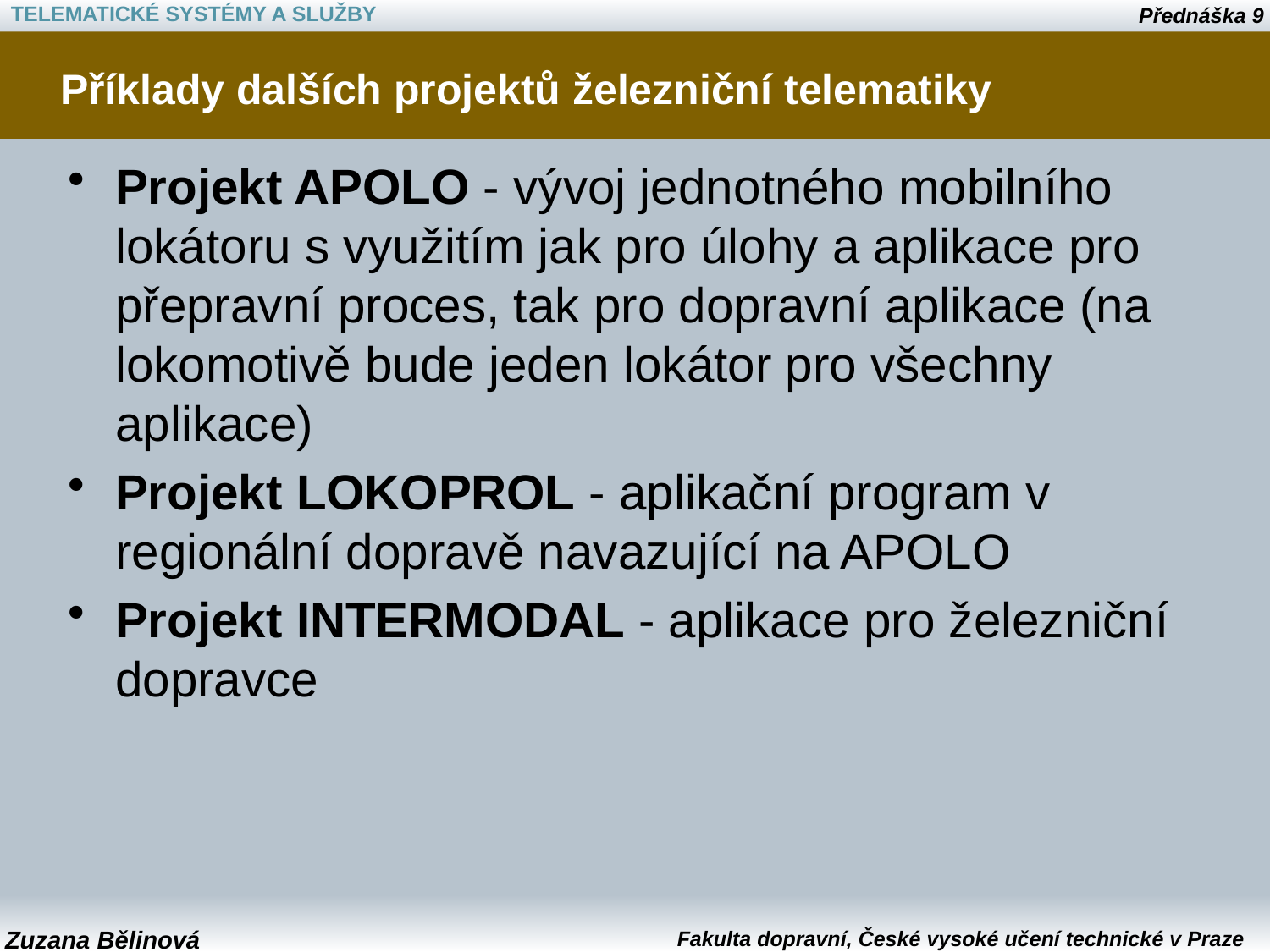

# Příklady dalších projektů železniční telematiky
Projekt APOLO - vývoj jednotného mobilního lokátoru s využitím jak pro úlohy a aplikace pro přepravní proces, tak pro dopravní aplikace (na lokomotivě bude jeden lokátor pro všechny aplikace)
Projekt LOKOPROL - aplikační program v regionální dopravě navazující na APOLO
Projekt INTERMODAL - aplikace pro železniční dopravce